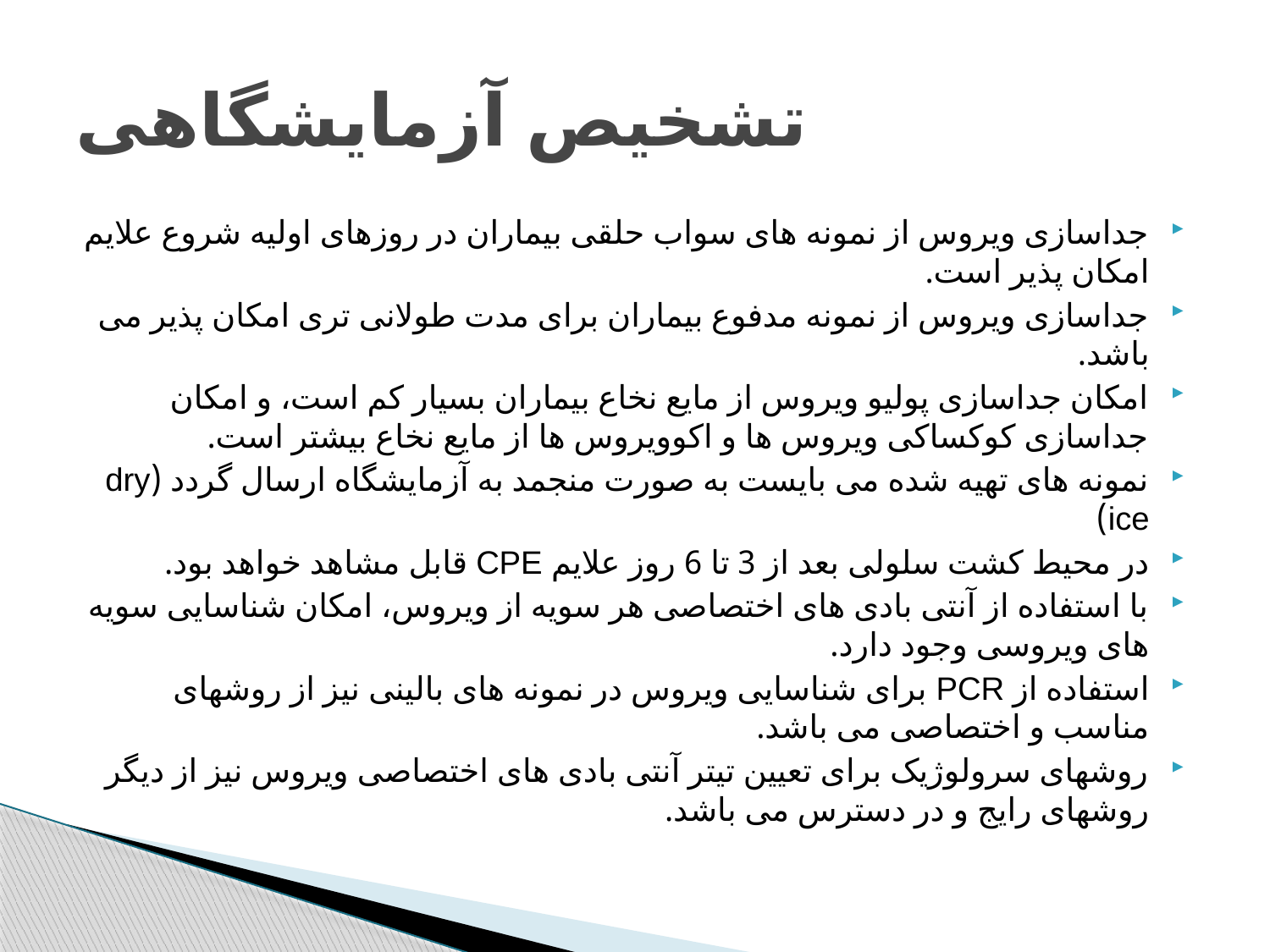

# تشخیص آزمایشگاهی
جداسازی ویروس از نمونه های سواب حلقی بیماران در روزهای اولیه شروع علایم امکان پذیر است.
جداسازی ویروس از نمونه مدفوع بیماران برای مدت طولانی تری امکان پذیر می باشد.
امکان جداسازی پولیو ویروس از مایع نخاع بیماران بسیار کم است، و امکان جداسازی کوکساکی ویروس ها و اکوویروس ها از مایع نخاع بیشتر است.
نمونه های تهیه شده می بایست به صورت منجمد به آزمایشگاه ارسال گردد (dry ice)
در محیط کشت سلولی بعد از 3 تا 6 روز علایم CPE قابل مشاهد خواهد بود.
با استفاده از آنتی بادی های اختصاصی هر سویه از ویروس، امکان شناسایی سویه های ویروسی وجود دارد.
استفاده از PCR برای شناسایی ویروس در نمونه های بالینی نیز از روشهای مناسب و اختصاصی می باشد.
روشهای سرولوژیک برای تعیین تیتر آنتی بادی های اختصاصی ویروس نیز از دیگر روشهای رایج و در دسترس می باشد.